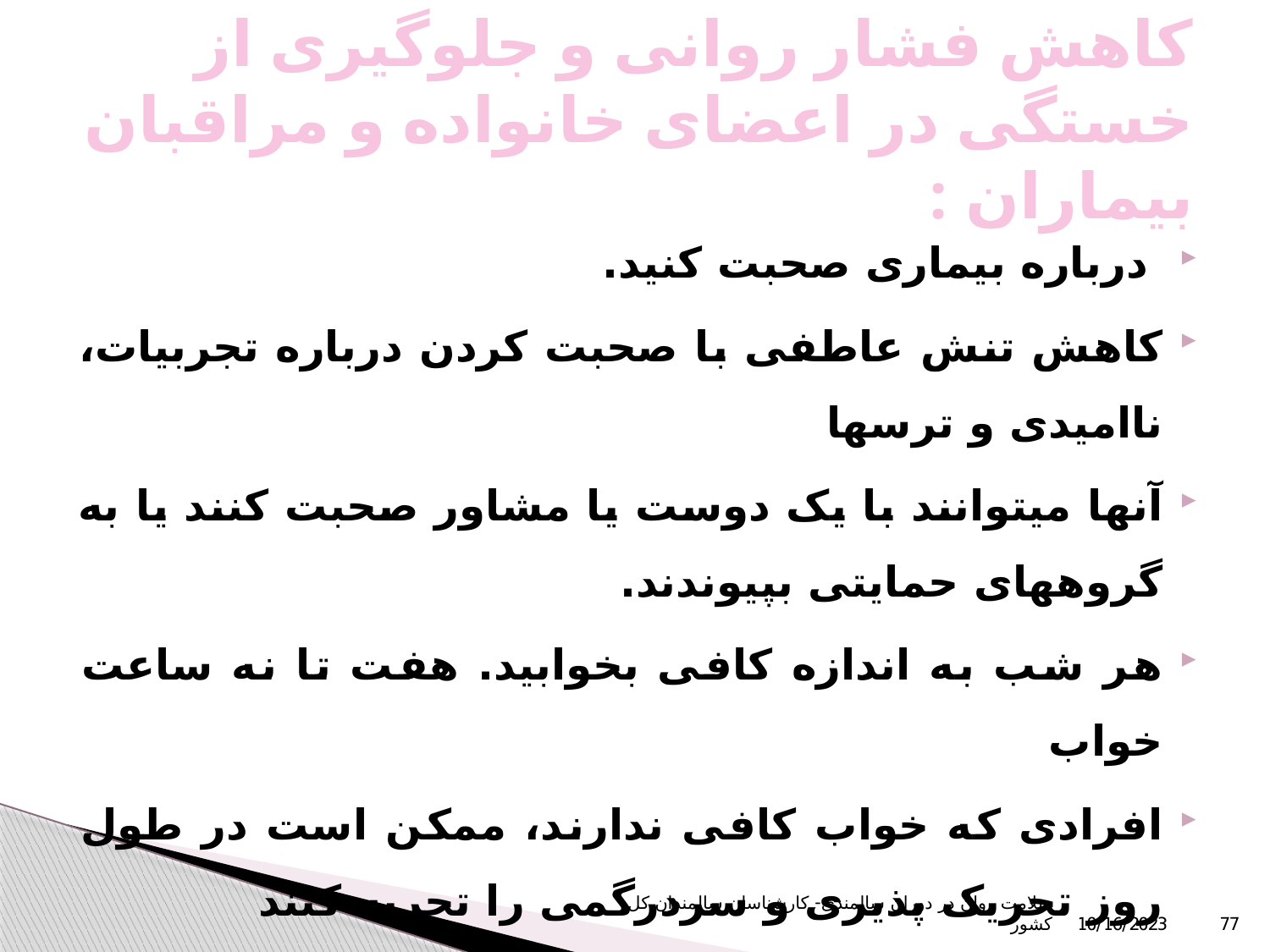

# کاهش فشار روانی و جلوگیری از خستگی در اعضای خانواده و مراقبان بیماران :
 درباره بیماری صحبت کنید.
کاهش تنش عاطفی با صحبت کردن درباره تجربیات، ناامیدی و ترسها
آنها میتوانند با یک دوست یا مشاور صحبت کنند یا به گروههای حمایتی بپیوندند.
هر شب به اندازه کافی بخوابید. هفت تا نه ساعت خواب
افرادی که خواب کافی ندارند، ممکن است در طول روز تحریک پذیری و سردرگمی را تجربه کنند
سلامت روان در دوران سالمندی- کارشناسان سالمندان کل کشور
10/16/2023
77